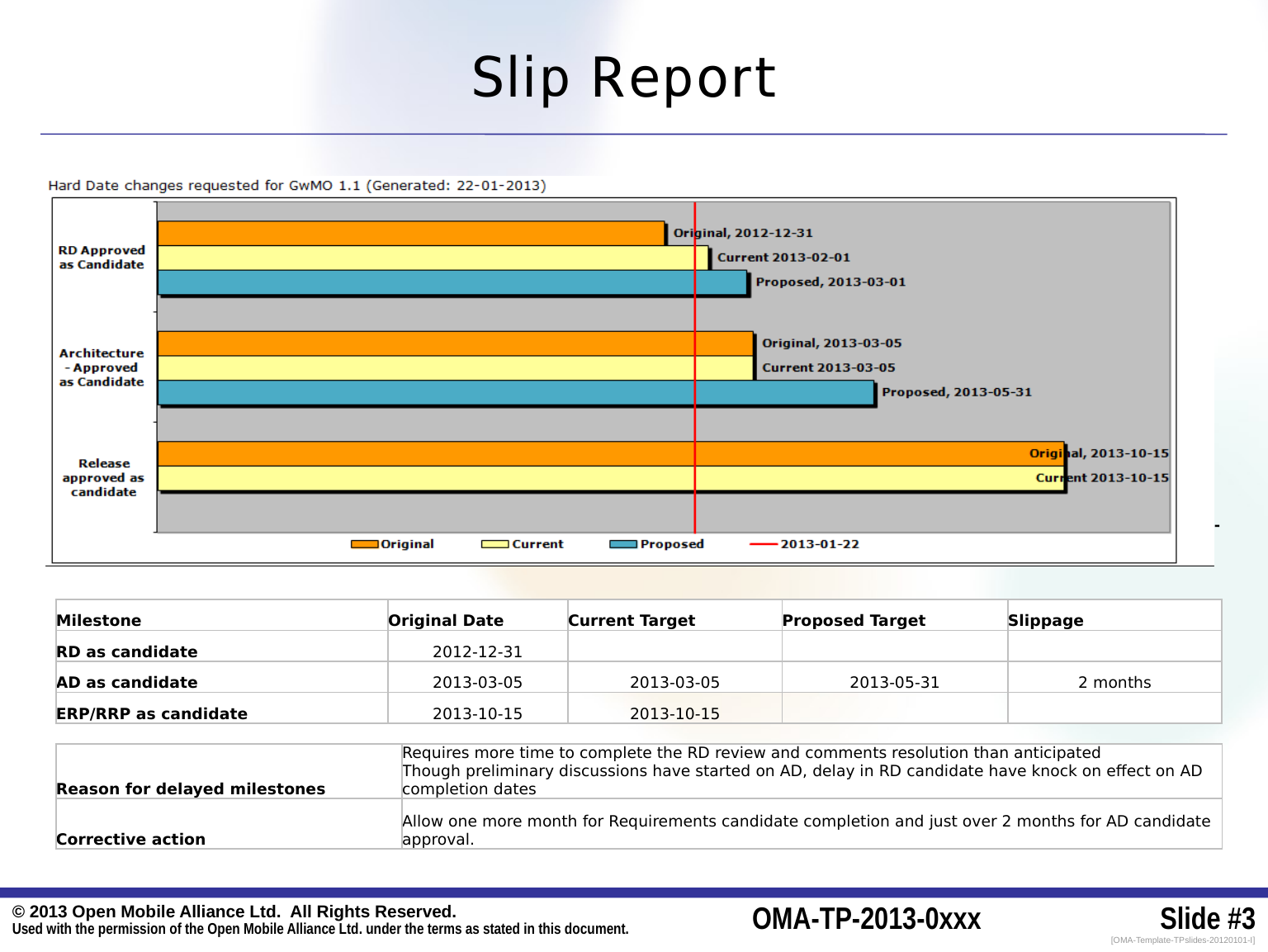

Slip Report

[unsupported chart]

| Milestone | Original Date | Current Target | Proposed Target | Slippage |
| --- | --- | --- | --- | --- |
| RD as candidate | 2012-12-31 |  |  |  |
| AD as candidate | 2013-03-05 | 2013-03-05 | 2013-05-31 | 2 months |
| ERP/RRP as candidate | 2013-10-15 | 2013-10-15 |  |  |
| Reason for delayed milestones | Requires more time to complete the RD review and comments resolution than anticipated Though preliminary discussions have started on AD, delay in RD candidate have knock on effect on AD completion dates |
| --- | --- |
| Corrective action | Allow one more month for Requirements candidate completion and just over 2 months for AD candidate approval. |